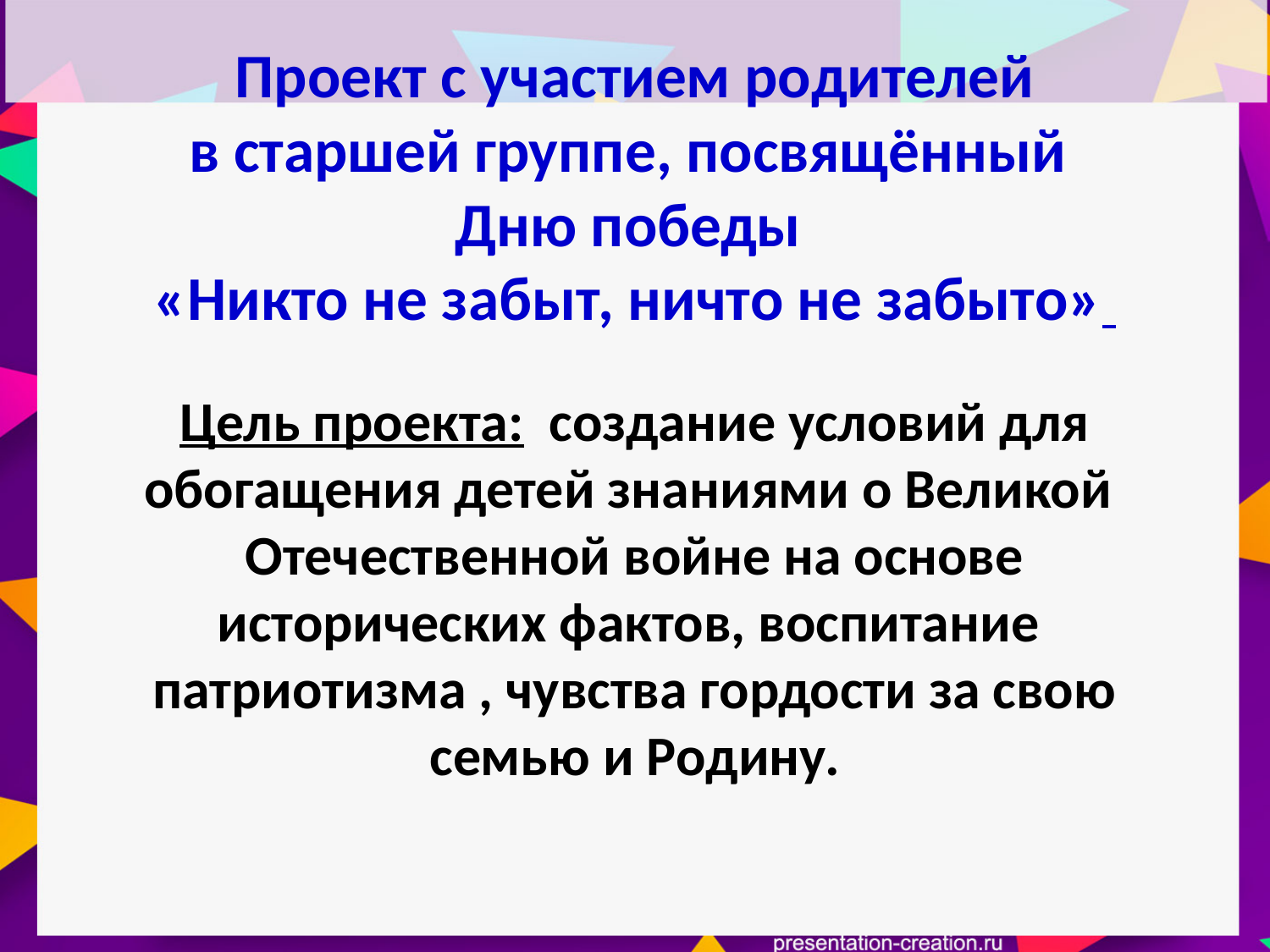

# Проект с участием родителей в старшей группе, посвящённый Дню победы «Никто не забыт, ничто не забыто» Цель проекта:  создание условий для обогащения детей знаниями о Великой  Отечественной войне на основе исторических фактов, воспитание  патриотизма , чувства гордости за свою семью и Родину.